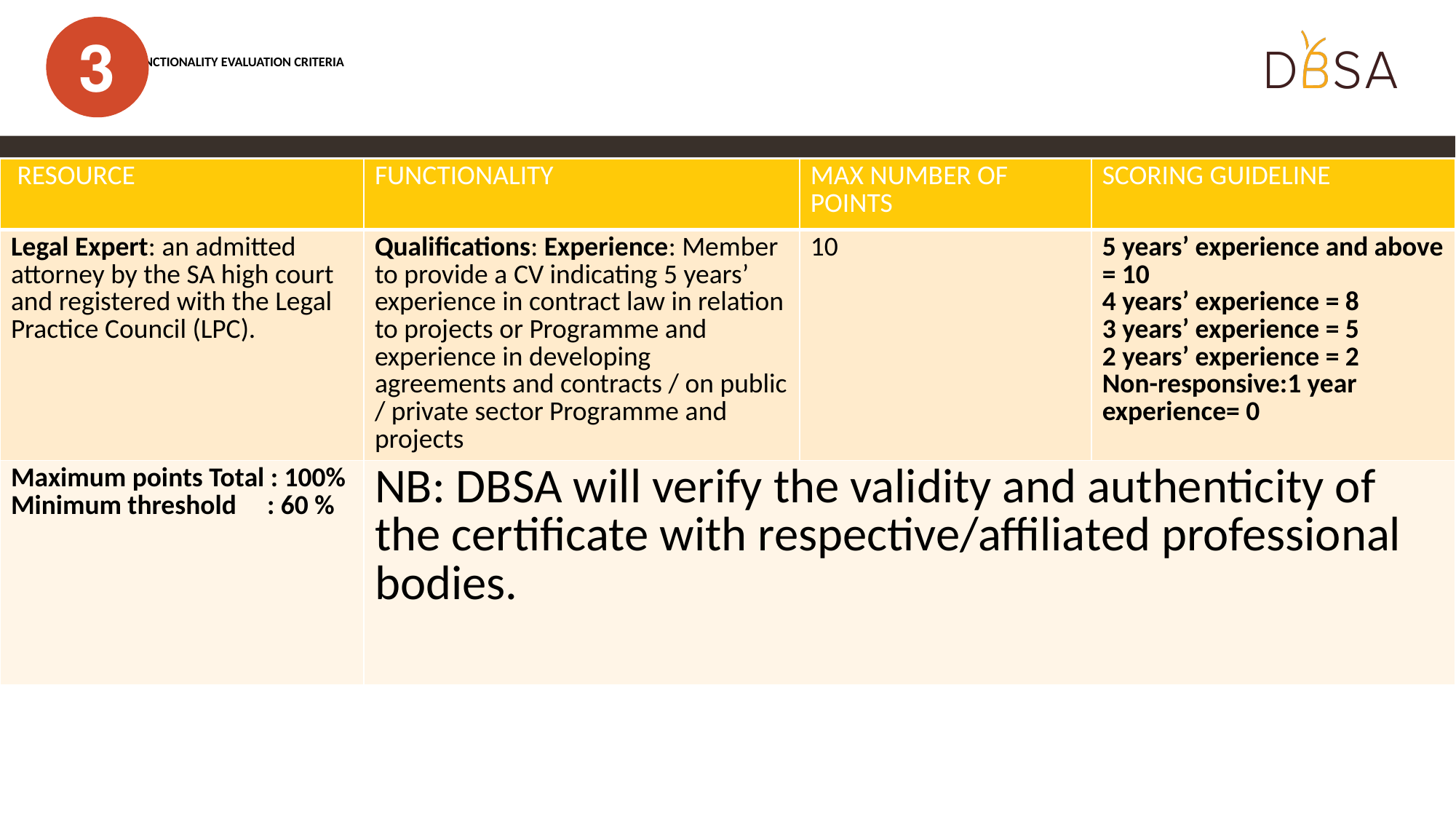

# FUNCTIONALITY EVALUATION CRITERIA
3
| RESOURCE | FUNCTIONALITY | MAX NUMBER OF POINTS | SCORING GUIDELINE |
| --- | --- | --- | --- |
| Legal Expert: an admitted attorney by the SA high court and registered with the Legal Practice Council (LPC). | Qualifications: Experience: Member to provide a CV indicating 5 years’ experience in contract law in relation to projects or Programme and experience in developing agreements and contracts / on public / private sector Programme and projects | 10 | 5 years’ experience and above = 10 4 years’ experience = 8 3 years’ experience = 5 2 years’ experience = 2 Non-responsive:1 year experience= 0 |
| Maximum points Total : 100% Minimum threshold : 60 % | NB: DBSA will verify the validity and authenticity of the certificate with respective/affiliated professional bodies. |  |  |